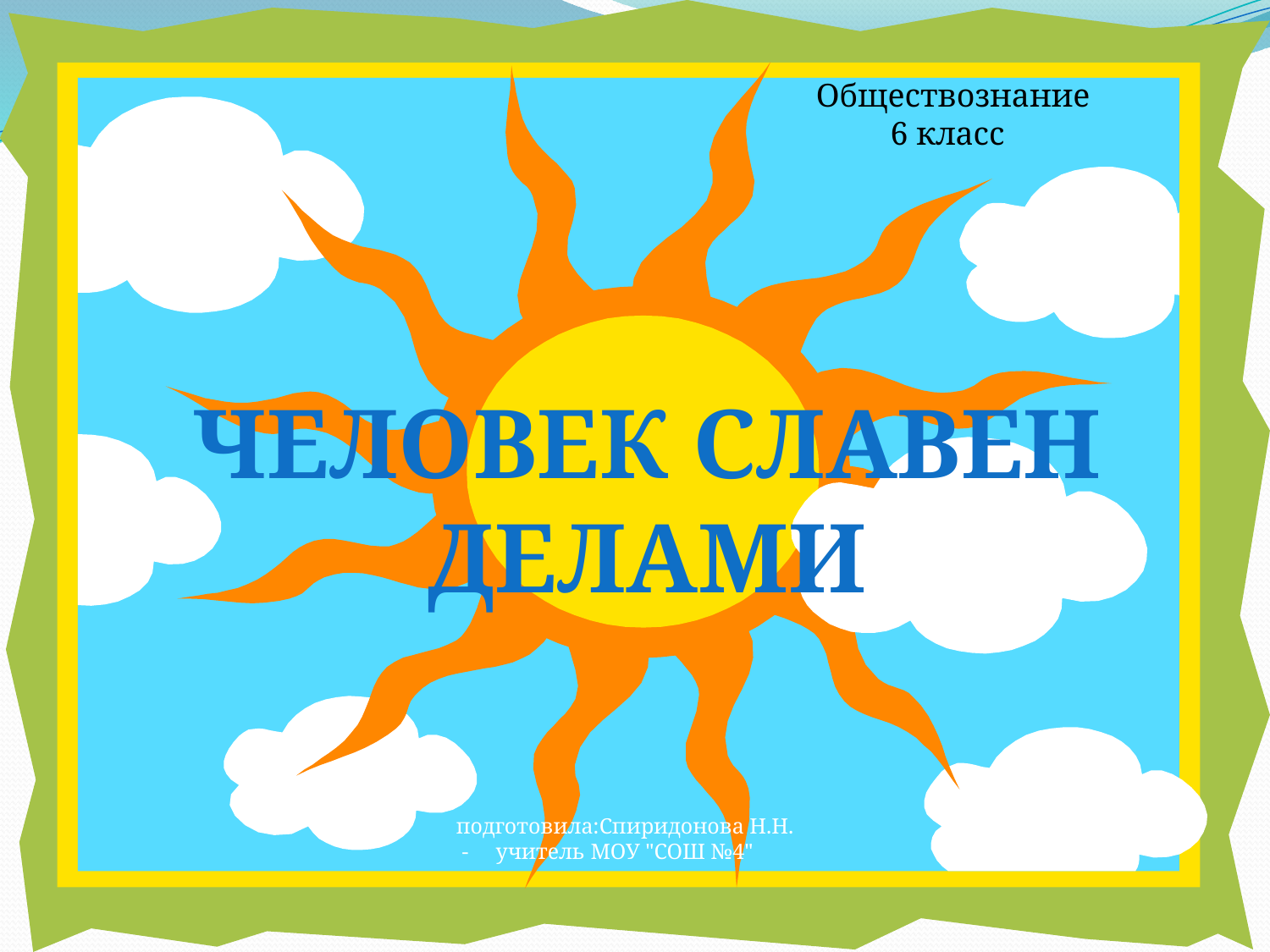

Обществознание
         6 класс

Человек славен
делами

подготовила:Спиридонова Н.Н.
 -     учитель МОУ "СОШ №4"